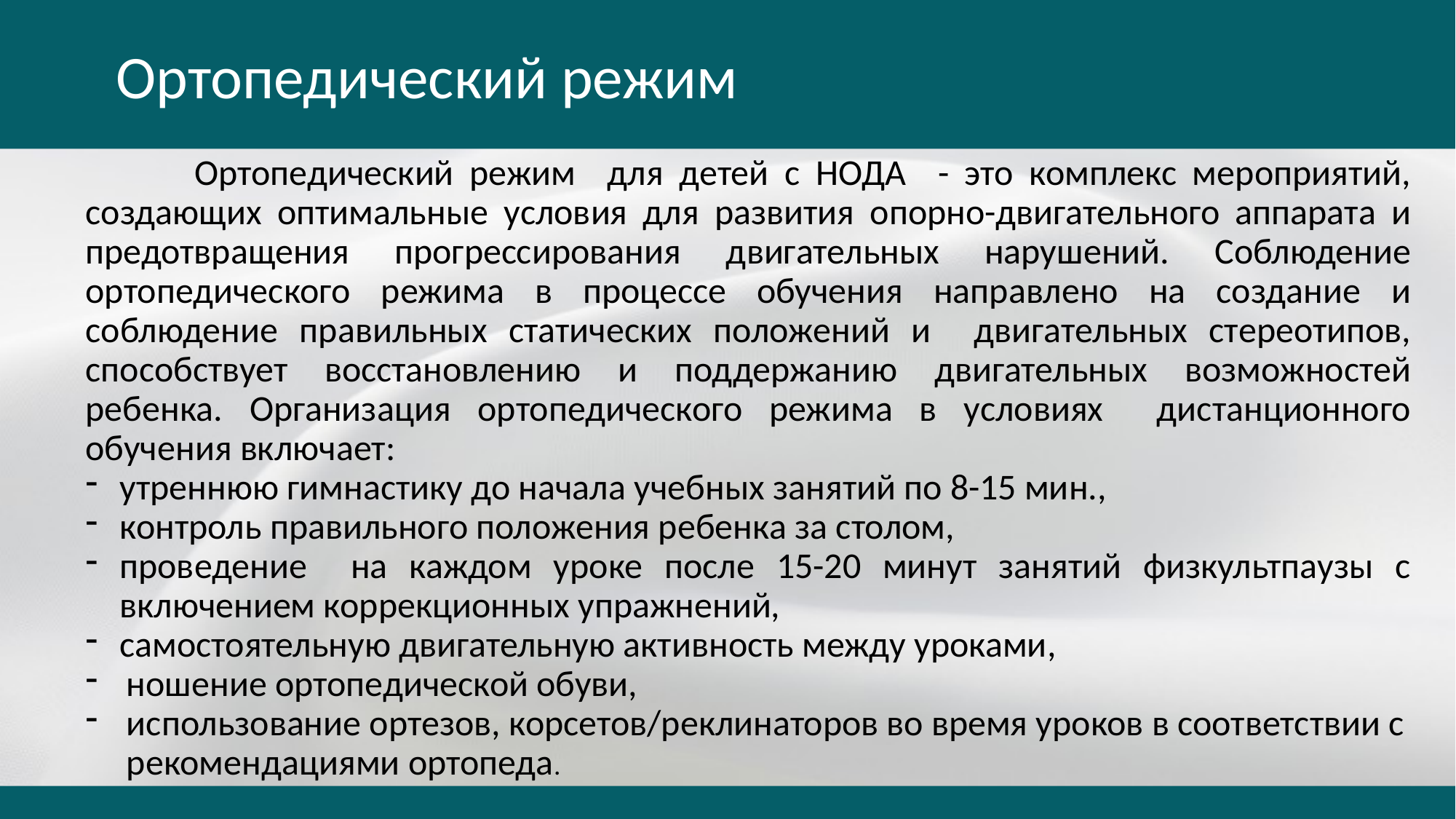

# Ортопедический режим

	Ортопедический режим  для детей с НОДА  - это комплекс мероприятий, создающих оптимальные условия для развития опорно-двигательного аппарата и предотвращения прогрессирования двигательных нарушений. Соблюдение ортопедического режима в процессе обучения направлено на создание и соблюдение правильных статических положений и  двигательных стереотипов, способствует восстановлению и поддержанию двигательных возможностей ребенка. Организация ортопедического режима в условиях  дистанционного обучения включает:
утреннюю гимнастику до начала учебных занятий по 8-15 мин.,
контроль правильного положения ребенка за столом,
проведение  на каждом уроке после 15-20 минут занятий физкультпаузы с включением коррекционных упражнений,
самостоятельную двигательную активность между уроками,
ношение ортопедической обуви,
использование ортезов, корсетов/реклинаторов во время уроков в соответствии с рекомендациями ортопеда.